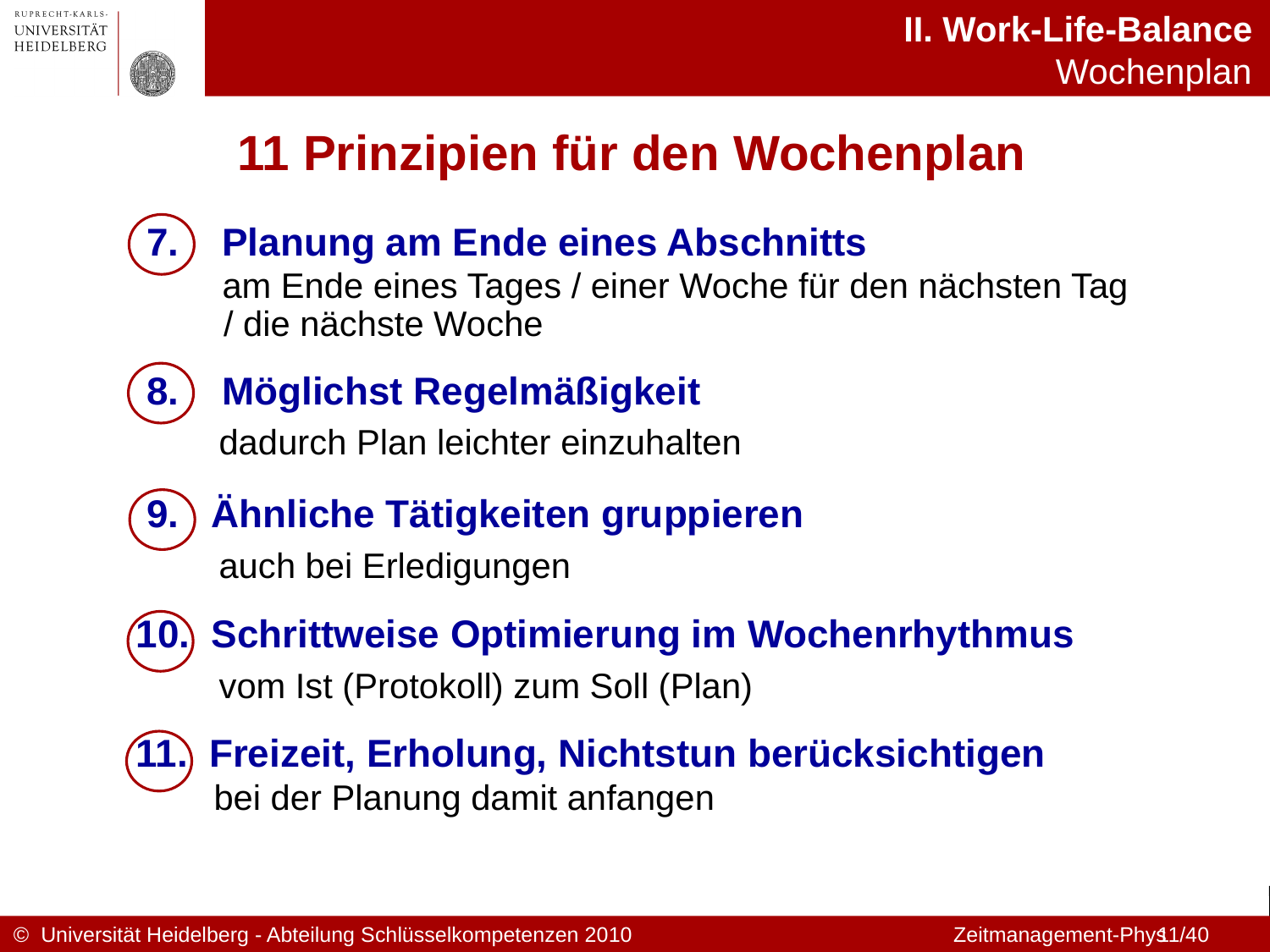

II. Work-Life-Balance
Wochenplan
11 Prinzipien für den Wochenplan

 7.    Planung am Ende eines Abschnitts
        am Ende eines Tages / einer Woche für den nächsten Tag
         / die nächste Woche
 8.    Möglichst Regelmäßigkeit
       dadurch Plan leichter einzuhalten
 9.   Ähnliche Tätigkeiten gruppieren
       auch bei Erledigungen
10.  Schrittweise Optimierung im Wochenrhythmus
       vom Ist (Protokoll) zum Soll (Plan)
11.  Freizeit, Erholung, Nichtstun berücksichtigen
        bei der Planung damit anfangen